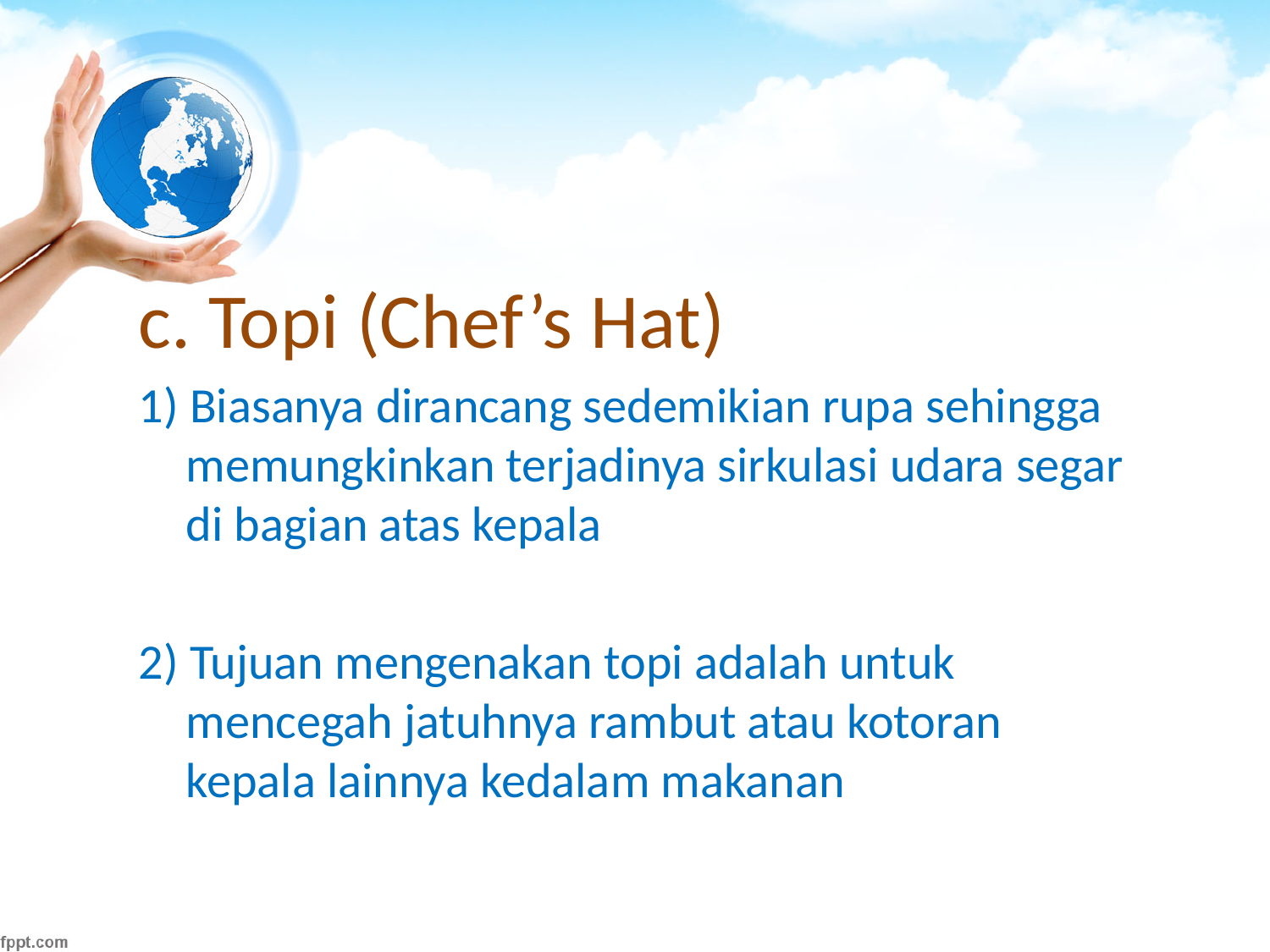

#
c. Topi (Chef’s Hat)
1) Biasanya dirancang sedemikian rupa sehingga memungkinkan terjadinya sirkulasi udara segar di bagian atas kepala

2) Tujuan mengenakan topi adalah untuk mencegah jatuhnya rambut atau kotoran kepala lainnya kedalam makanan